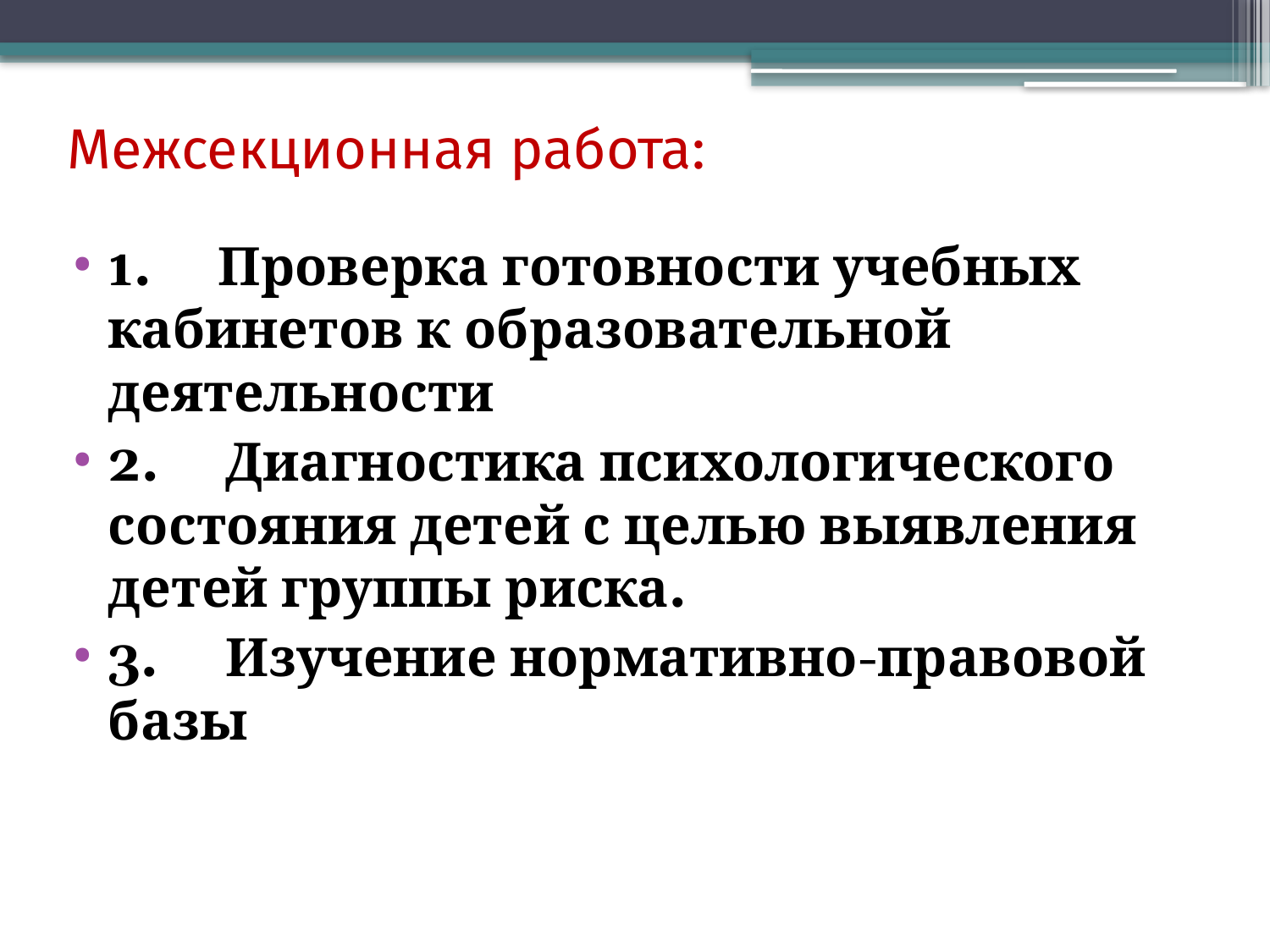

# Межсекционная работа:
1.     Проверка готовности учебных кабинетов к образовательной деятельности
2.     Диагностика психологического состояния детей с целью выявления детей группы риска.
3.     Изучение нормативно-правовой базы